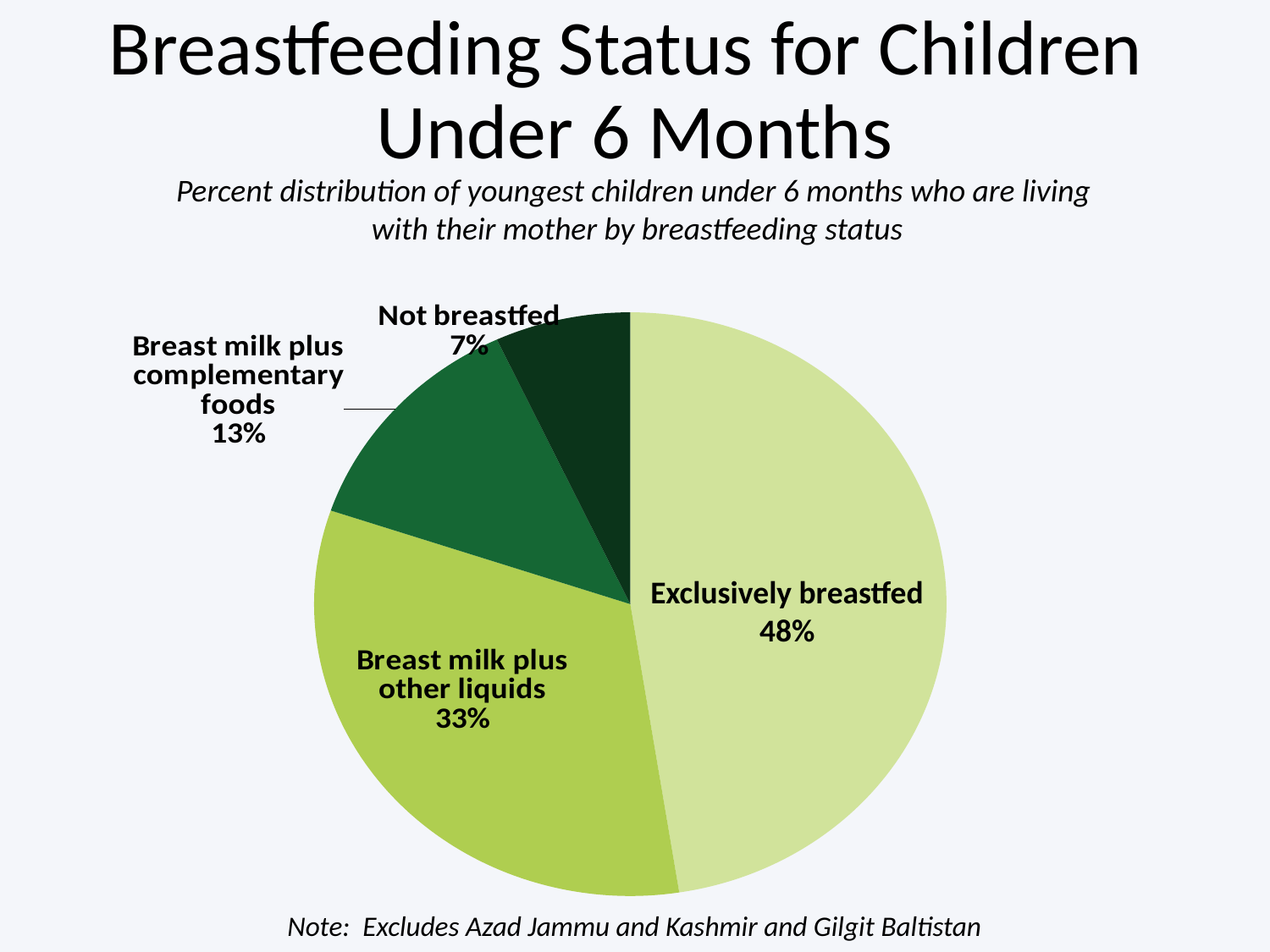

# Breastfeeding Status for Children Under 6 Months
Percent distribution of youngest children under 6 months who are living
with their mother by breastfeeding status

### Chart

| Category | Series 1 |
|---|---|
| Exclusively breastfed | 48.0 |
| Breast milk plus other liquids | 33.0 |
| Breast milk plus complementary foods | 13.0 |
| Not breastfed | 7.0 |
Exclusively breastfed
48%
Note:  Excludes Azad Jammu and Kashmir and Gilgit Baltistan